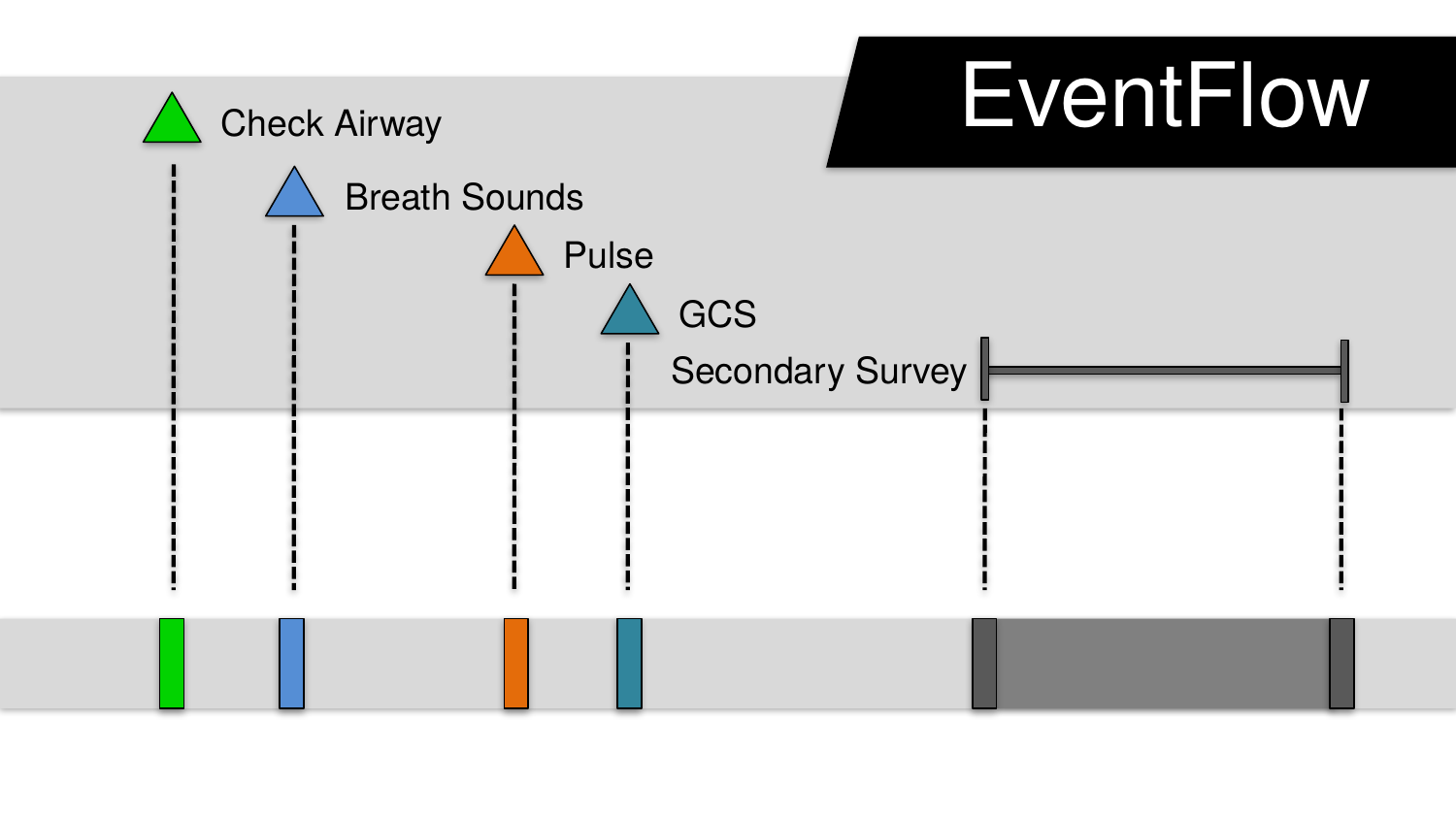

EventFlow

Check Airway

Breath Sounds

Pulse

GCS

Secondary Survey